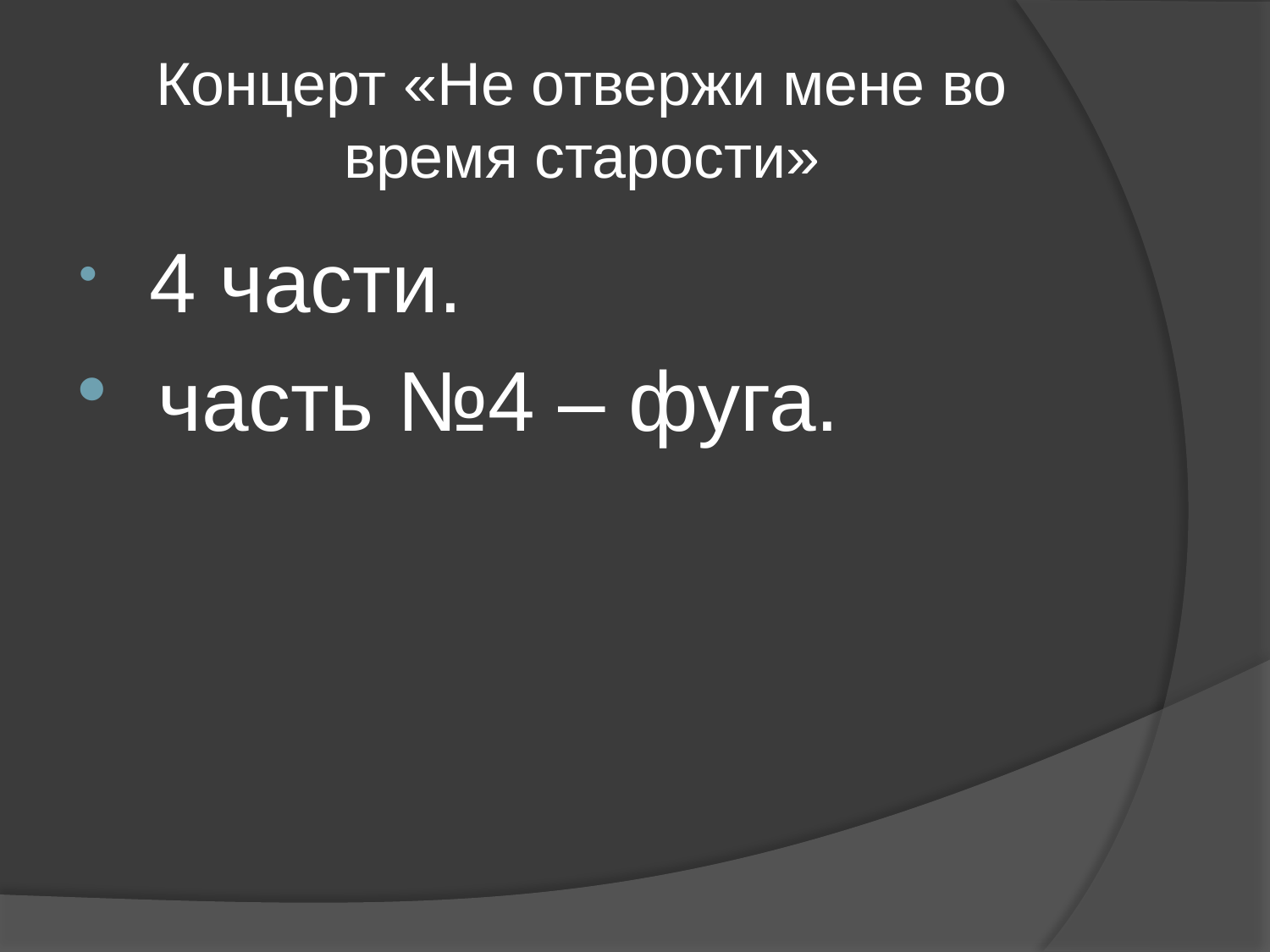

# Концерт «Не отвержи мене во время старости»
 4 части.
 часть №4 – фуга.